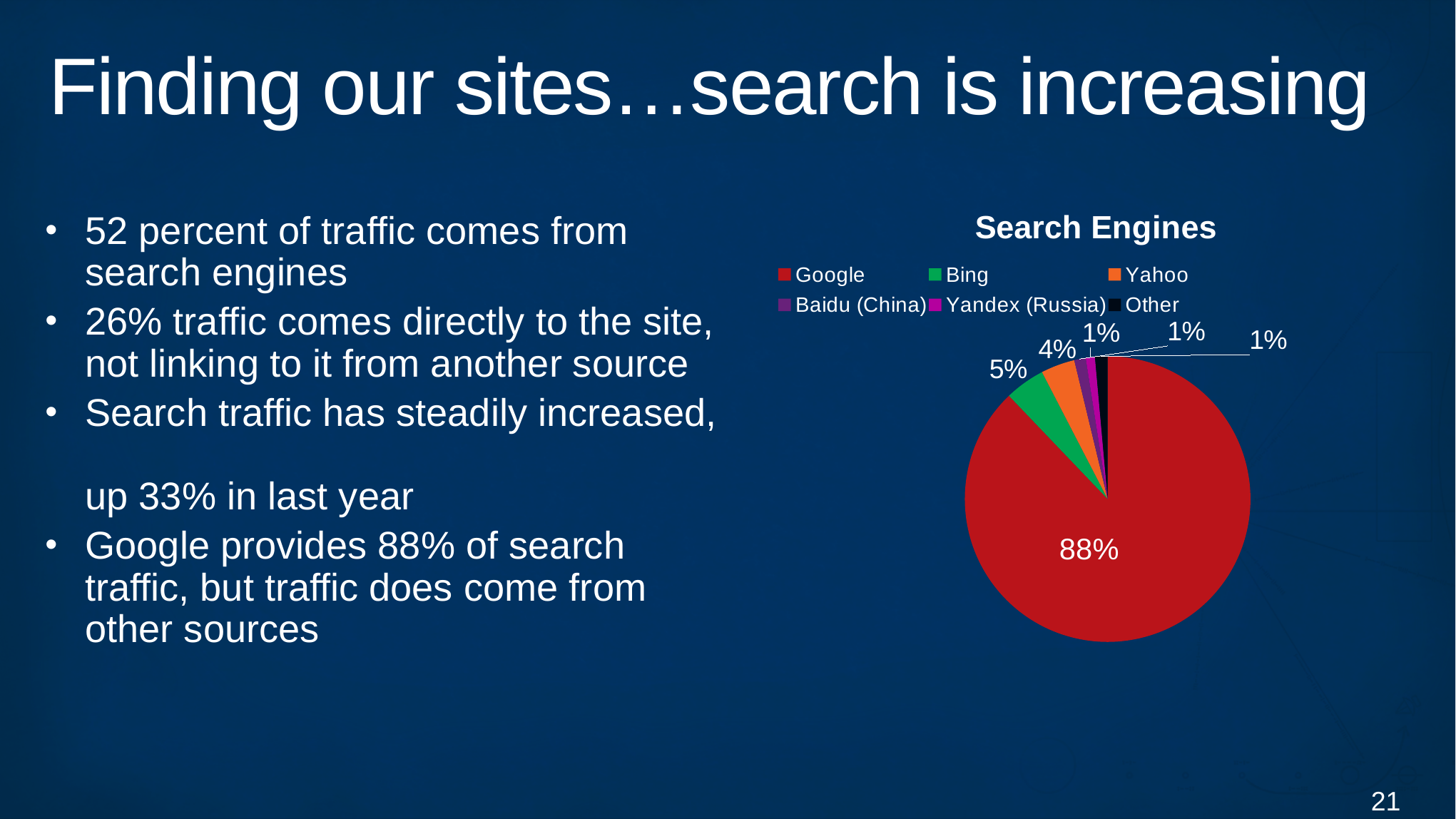

# Finding our sites…search is increasing

### Chart:

| Category | Search Engines |
|---|---|
| Google | 1804040.0 |
| Bing | 93341.0 |
| Yahoo | 78680.0 |
| Baidu (China) | 26676.0 |
| Yandex (Russia) | 21358.0 |
| Other | 29187.0 |
52 percent of traffic comes from search engines
26% traffic comes directly to the site, not linking to it from another source
Search traffic has steadily increased,
up 33% in last year
Google provides 88% of search traffic, but traffic does come from other sources
21